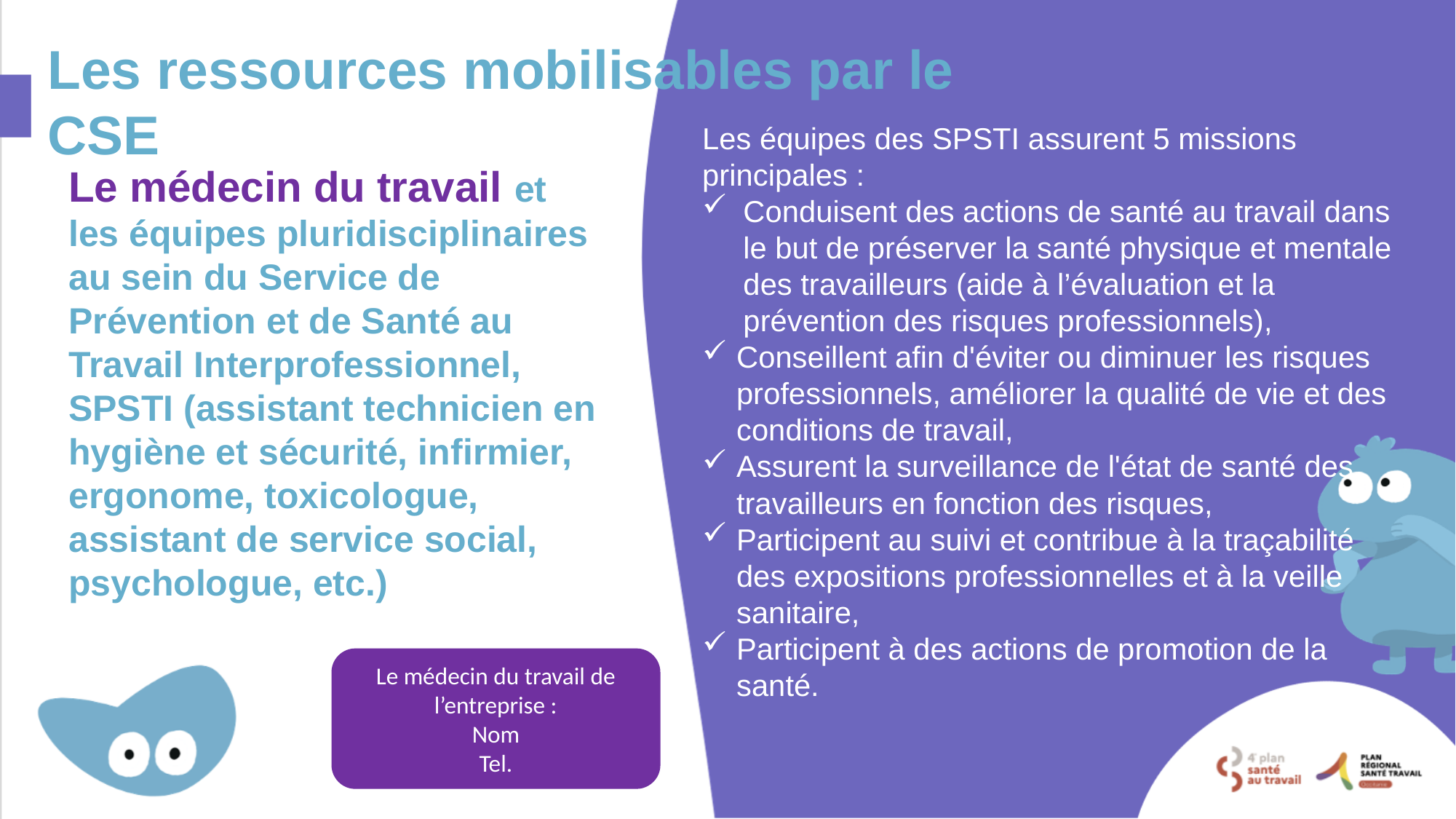

Les ressources mobilisables par le CSE
Les équipes des SPSTI assurent 5 missions principales :
Conduisent des actions de santé au travail dans le but de préserver la santé physique et mentale des travailleurs (aide à l’évaluation et la prévention des risques professionnels),
Conseillent afin d'éviter ou diminuer les risques professionnels, améliorer la qualité de vie et des conditions de travail,
Assurent la surveillance de l'état de santé des travailleurs en fonction des risques,
Participent au suivi et contribue à la traçabilité des expositions professionnelles et à la veille sanitaire,
Participent à des actions de promotion de la santé.

Le médecin du travail et les équipes pluridisciplinaires au sein du Service de Prévention et de Santé au Travail Interprofessionnel, SPSTI (assistant technicien en hygiène et sécurité, infirmier, ergonome, toxicologue, assistant de service social, psychologue, etc.)

Le médecin du travail de l’entreprise :
Nom
Tel.